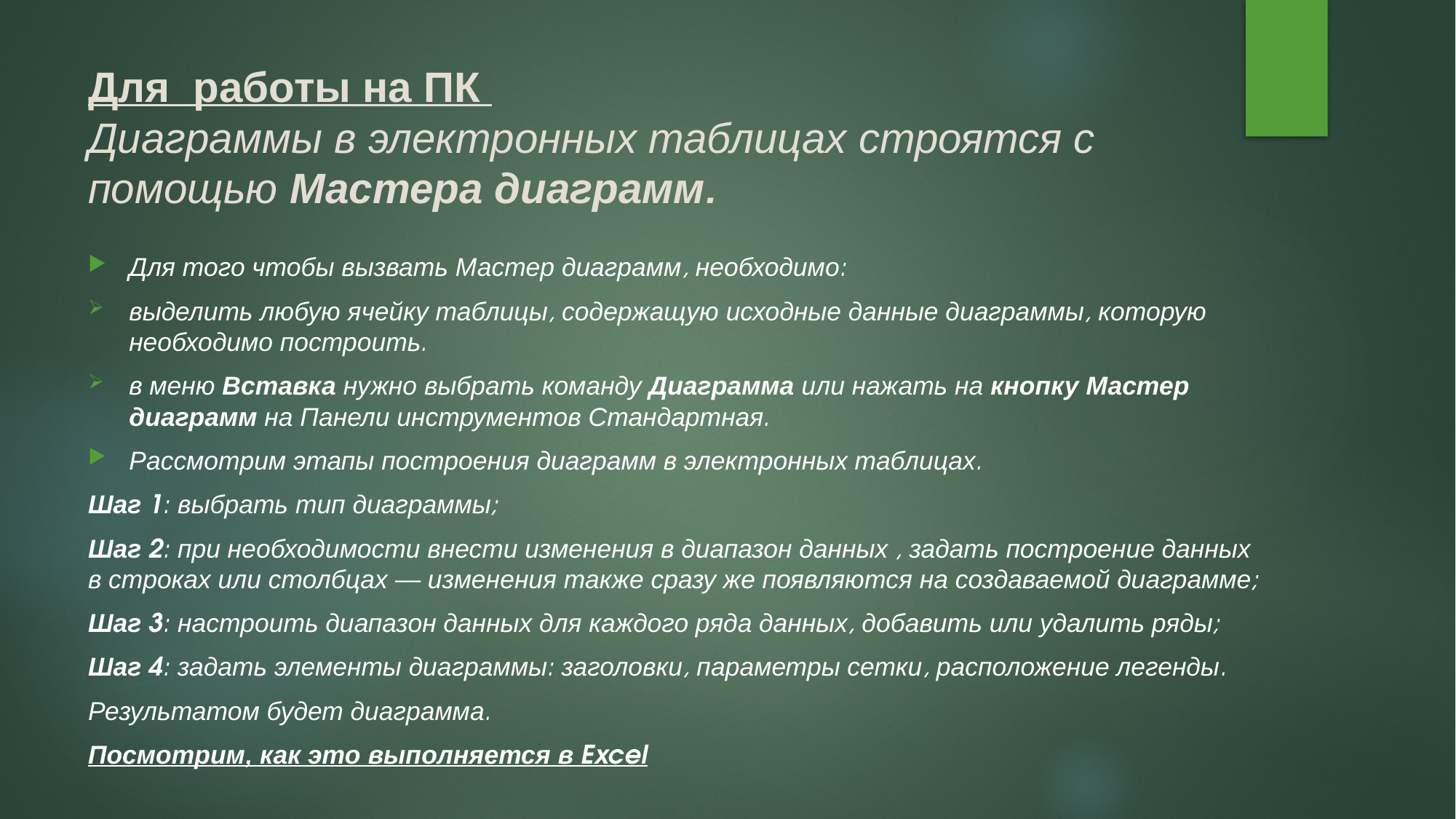

# Для  работы на ПК       Диаграммы в электронных таблицах строятся с помощью Мастера диаграмм.
Для того чтобы вызвать Мастер диаграмм, необходимо:
выделить любую ячейку таблицы, содержащую исходные данные диаграммы, которую необходимо построить.
в меню Вставка нужно выбрать команду Диаграмма или нажать на кнопку Мастер диаграмм на Панели инструментов Стандартная.
Рассмотрим этапы построения диаграмм в электронных таблицах.
Шаг 1: выбрать тип диаграммы;
Шаг 2: при необходимости внести изменения в диапазон данных , задать построение данных в строках или столбцах — изменения также сразу же появляются на создаваемой диаграмме;
Шаг 3: настроить диапазон данных для каждого ряда данных, добавить или удалить ряды;
Шаг 4: задать элементы диаграммы: заголовки, параметры сетки, расположение легенды.
Результатом будет диаграмма.
Посмотрим, как это выполняется в Excel